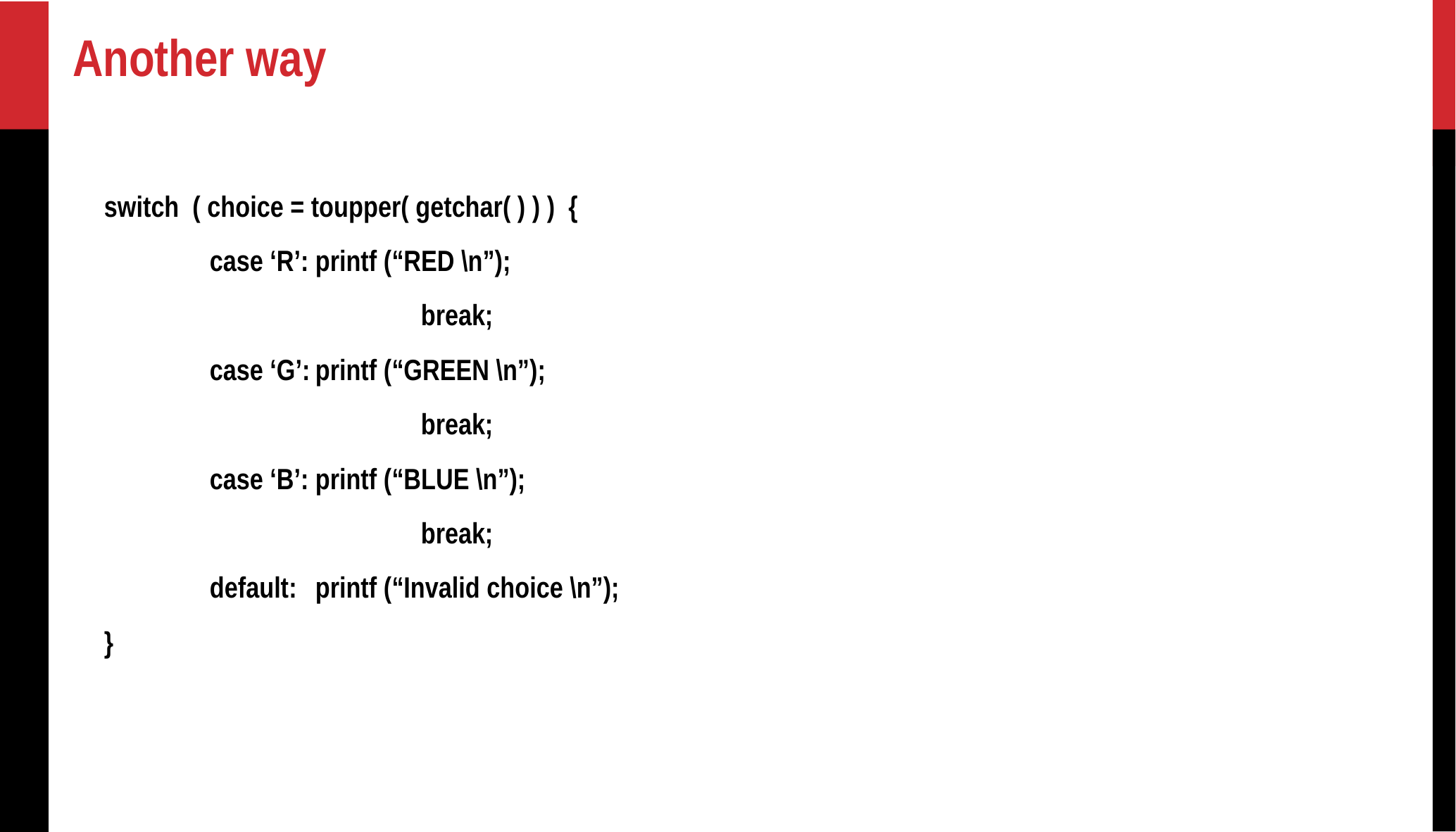

# Another way
switch  ( choice = toupper( getchar( ) ) )  {
	case ‘R’:	printf (“RED \n”);
			break;
	case ‘G’:	printf (“GREEN \n”);
			break;
	case ‘B’:	printf (“BLUE \n”);
			break;
	default:	printf (“Invalid choice \n”);
}